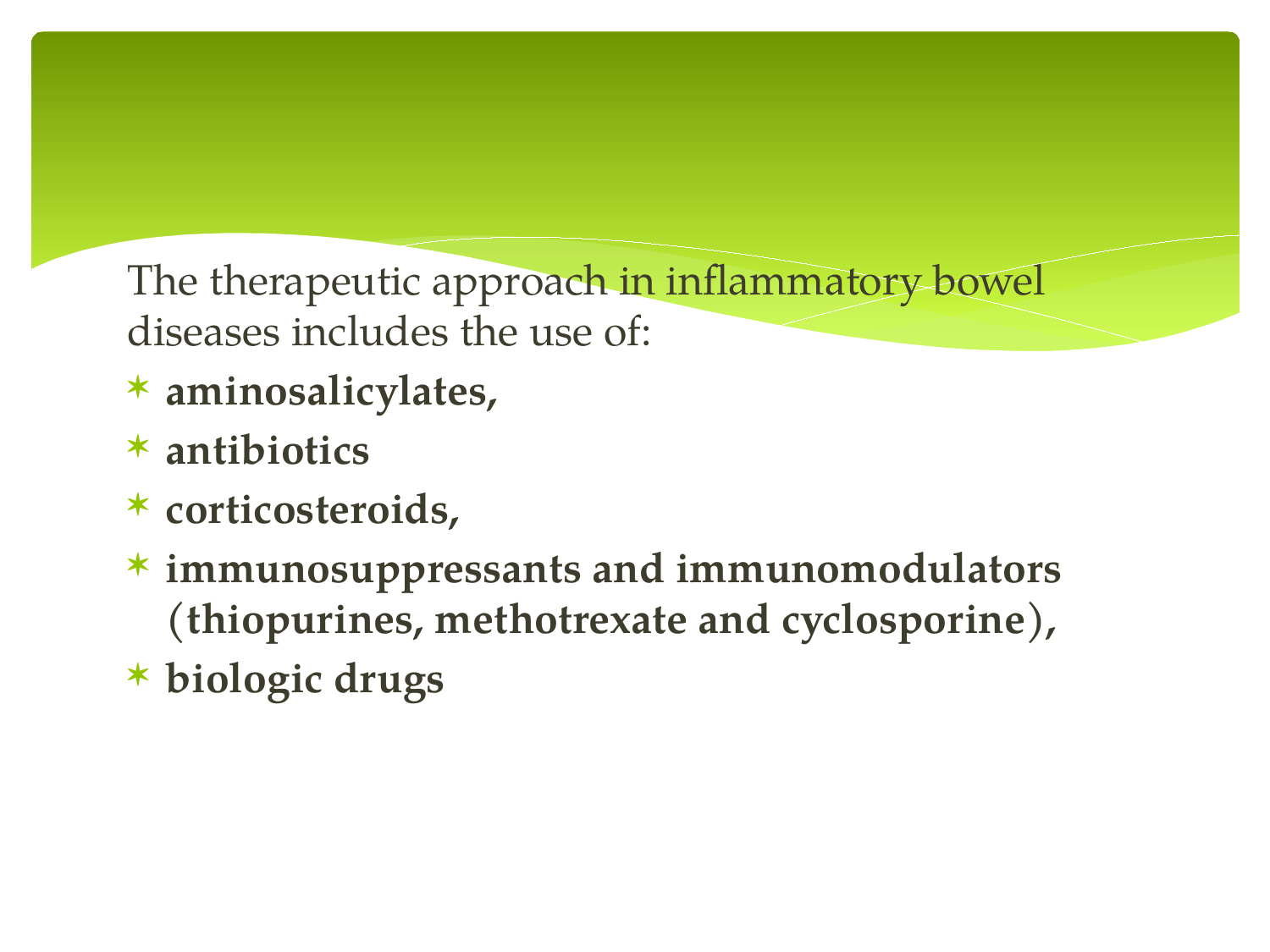

#
The therapeutic approach in inflammatory bowel diseases includes the use of:
aminosalicylates,
antibiotics
corticosteroids,
immunosuppressants and immunomodulators (thiopurines, methotrexate and cyclosporine),
biologic drugs